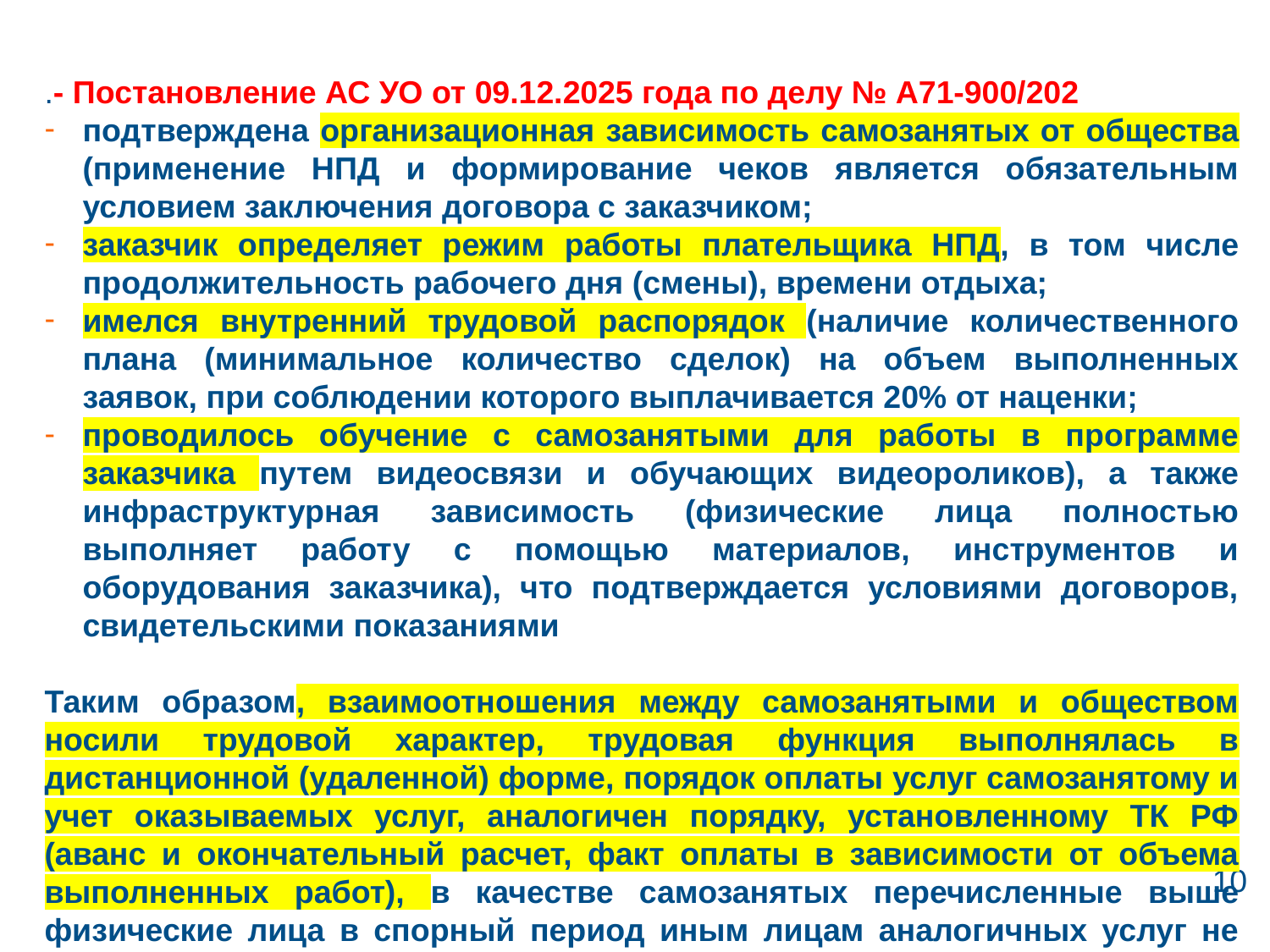

.- Постановление АС УО от 09.12.2025 года по делу № А71-900/202
подтверждена организационная зависимость самозанятых от общества (применение НПД и формирование чеков является обязательным условием заключения договора с заказчиком;
заказчик определяет режим работы плательщика НПД, в том числе продолжительность рабочего дня (смены), времени отдыха;
имелся внутренний трудовой распорядок (наличие количественного плана (минимальное количество сделок) на объем выполненных заявок, при соблюдении которого выплачивается 20% от наценки;
проводилось обучение с самозанятыми для работы в программе заказчика путем видеосвязи и обучающих видеороликов), а также инфраструктурная зависимость (физические лица полностью выполняет работу с помощью материалов, инструментов и оборудования заказчика), что подтверждается условиями договоров, свидетельскими показаниями

Таким образом, взаимоотношения между самозанятыми и обществом носили трудовой характер, трудовая функция выполнялась в дистанционной (удаленной) форме, порядок оплаты услуг самозанятому и учет оказываемых услуг, аналогичен порядку, установленному ТК РФ (аванс и окончательный расчет, факт оплаты в зависимости от объема выполненных работ), в качестве самозанятых перечисленные выше физические лица в спорный период иным лицам аналогичных услуг не оказывали.